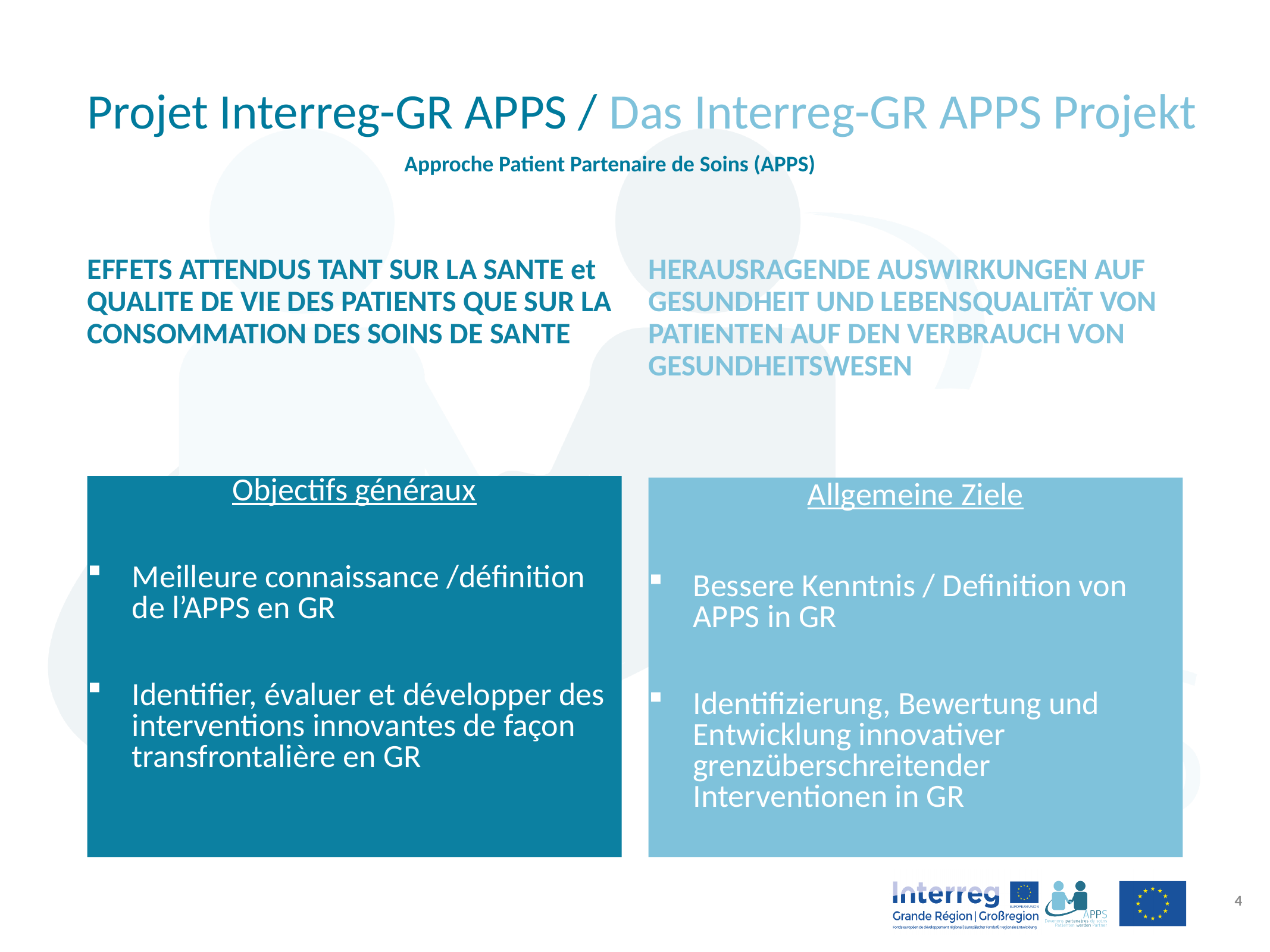

Projet Interreg-GR APPS / Das Interreg-GR APPS Projekt
Approche Patient Partenaire de Soins (APPS)
# EFFETS ATTENDUS TANT SUR LA SANTE et QUALITE DE VIE DES PATIENTS QUE SUR LA CONSOMMATION DES SOINS DE SANTE
HERAUSRAGENDE AUSWIRKUNGEN AUF GESUNDHEIT UND LEBENSQUALITÄT VON PATIENTEN AUF DEN VERBRAUCH VON GESUNDHEITSWESEN

Objectifs généraux

Meilleure connaissance /définition de l’APPS en GR

Identifier, évaluer et développer des interventions innovantes de façon transfrontalière en GR
Allgemeine Ziele

Bessere Kenntnis / Definition von APPS in GR

Identifizierung, Bewertung und Entwicklung innovativer grenzüberschreitender Interventionen in GR
4